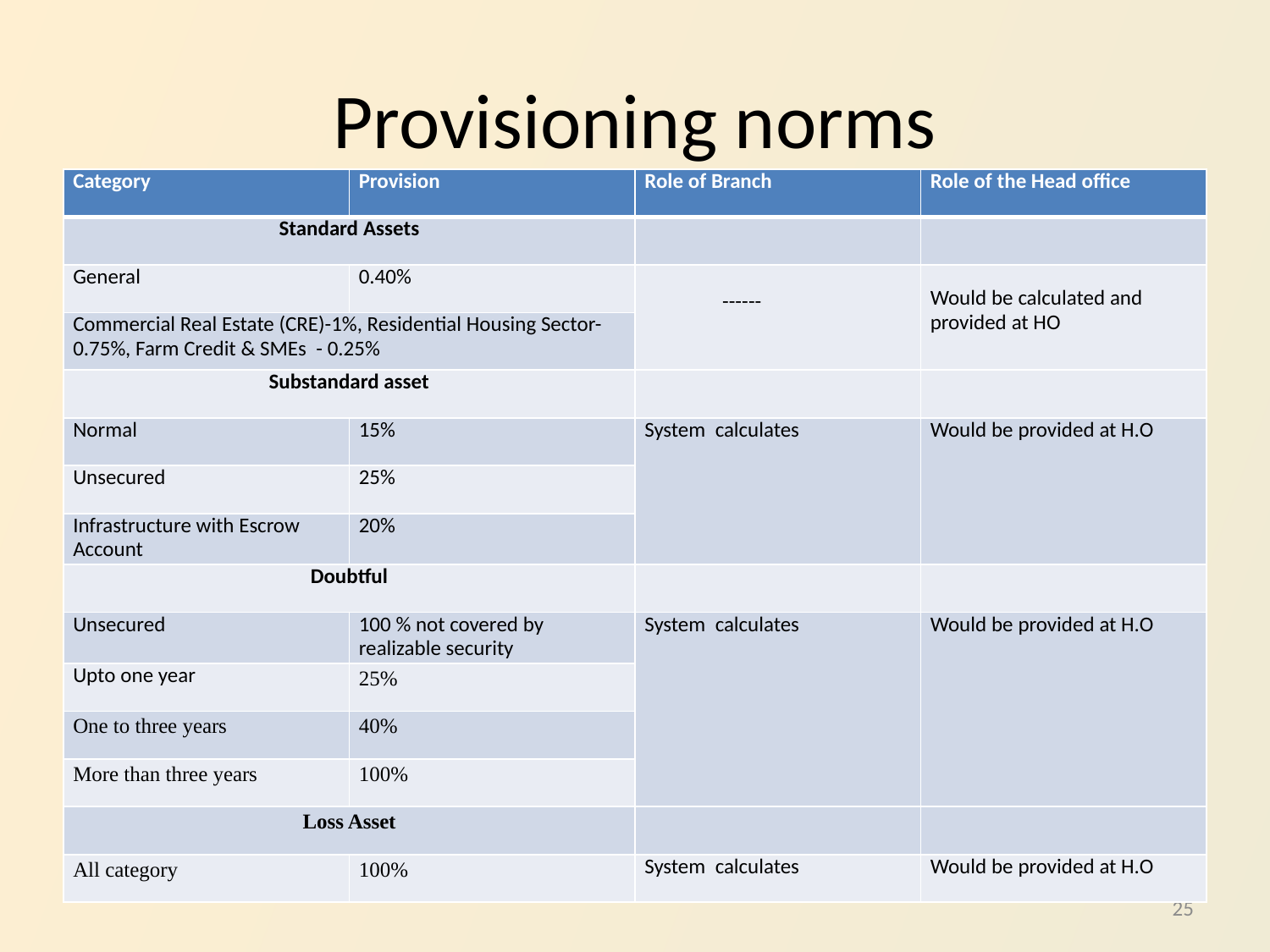

# Provisioning norms
| Category | Provision | Role of Branch | Role of the Head office |
| --- | --- | --- | --- |
| Standard Assets |  |  |  |
| General | 0.40% | ------ | Would be calculated and provided at HO |
| Commercial Real Estate (CRE)-1%, Residential Housing Sector- 0.75%, Farm Credit & SMEs - 0.25% |  |  |  |
| Substandard asset |  |  |  |
| Normal | 15% | System calculates | Would be provided at H.O |
| Unsecured | 25% |  |  |
| Infrastructure with Escrow Account | 20% |  |  |
| Doubtful |  |  |  |
| Unsecured | 100 % not covered by realizable security | System calculates | Would be provided at H.O |
| Upto one year | 25% |  |  |
| One to three years | 40% |  |  |
| More than three years | 100% |  |  |
| Loss Asset |  |  |  |
| All category | 100% | System calculates | Would be provided at H.O |
25